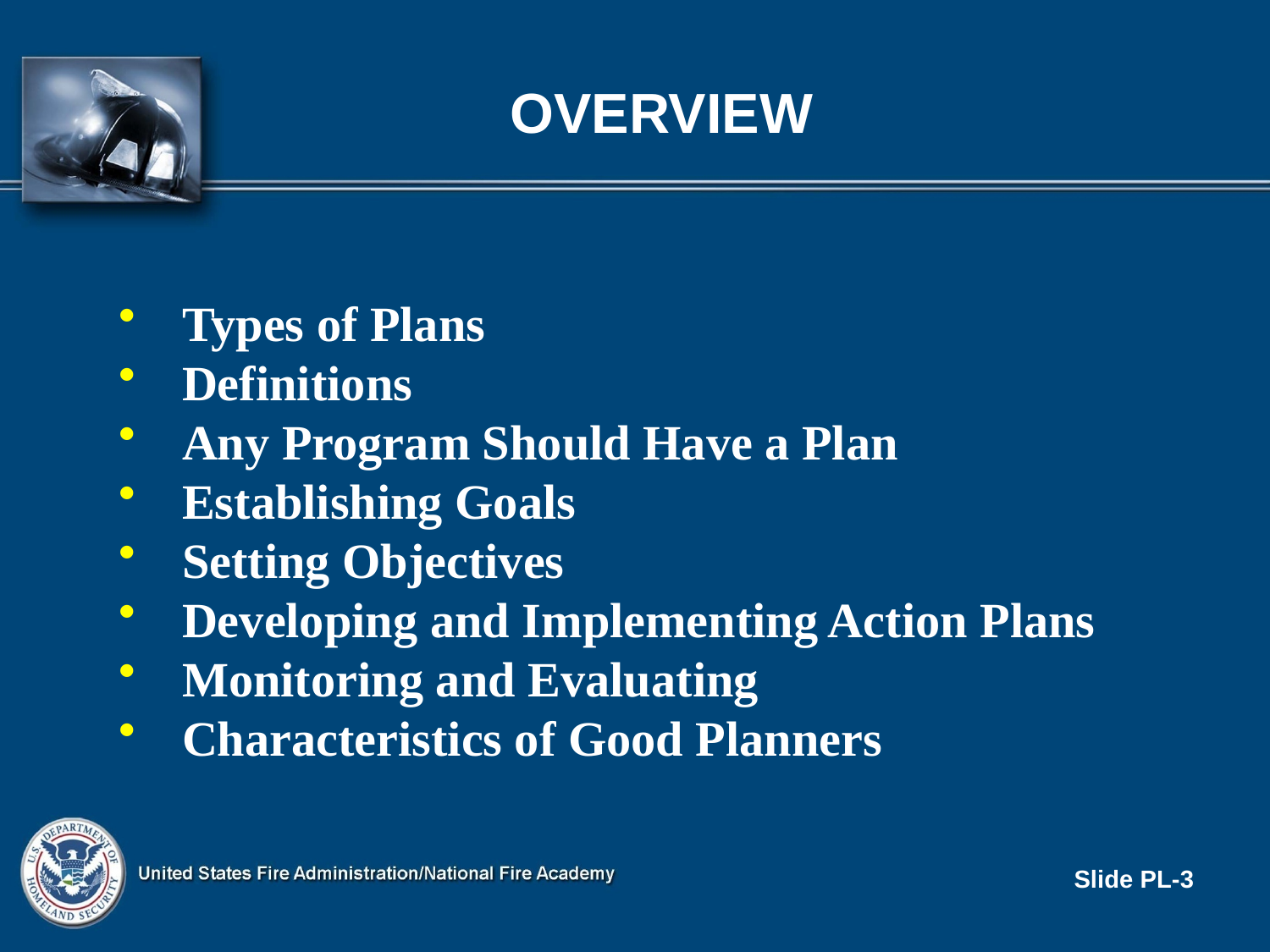

# OVERVIEW
Types of Plans
Definitions
Any Program Should Have a Plan
Establishing Goals
Setting Objectives
Developing and Implementing Action Plans
Monitoring and Evaluating
Characteristics of Good Planners
Slide PL-3